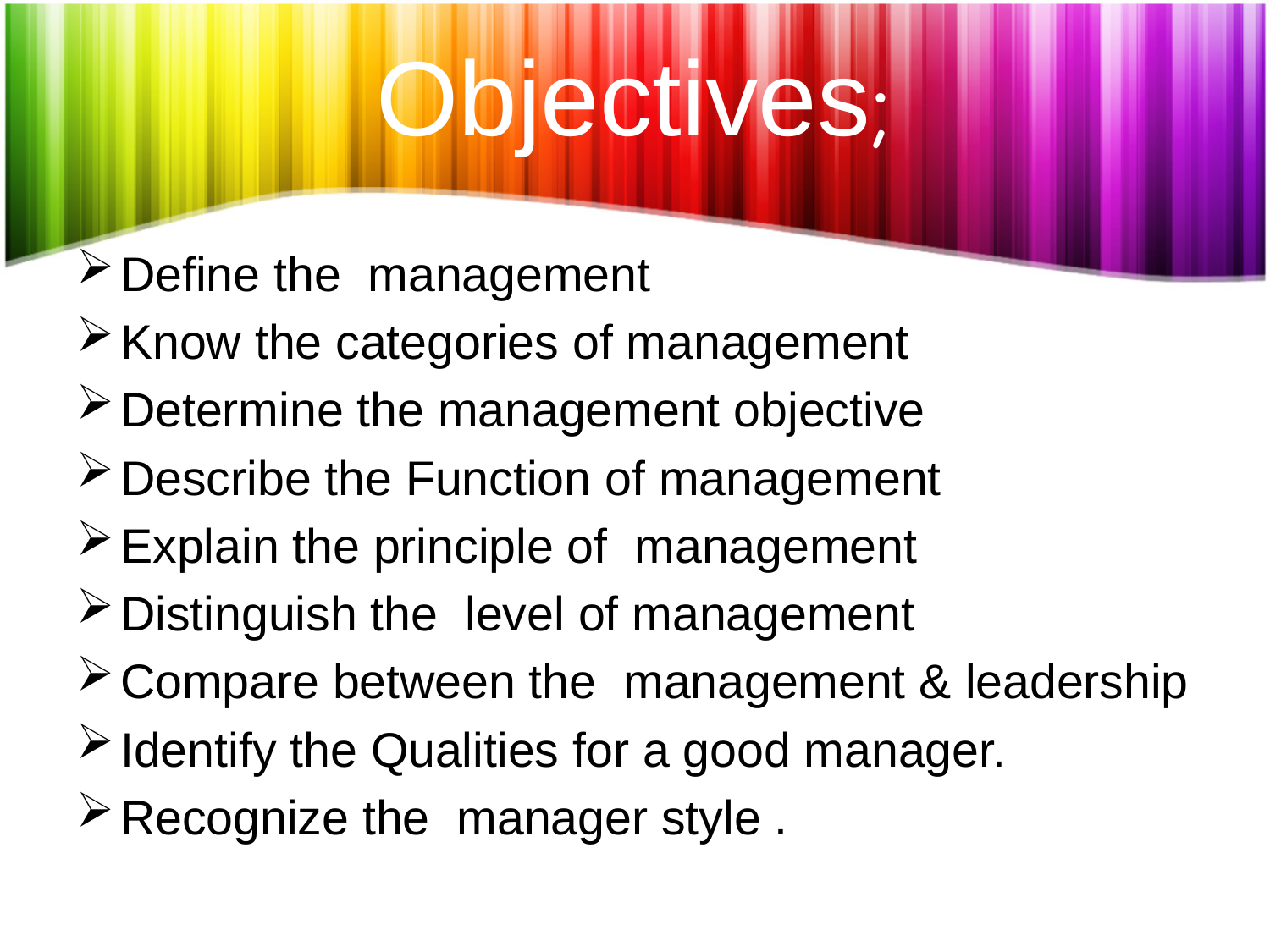

# Objectives;

Define the  management
Know the categories of management
Determine the management objective
Describe the Function of management
Explain the principle of  management
Distinguish the  level of management
Compare between the  management & leadership
Identify the Qualities for a good manager.
Recognize the  manager style .